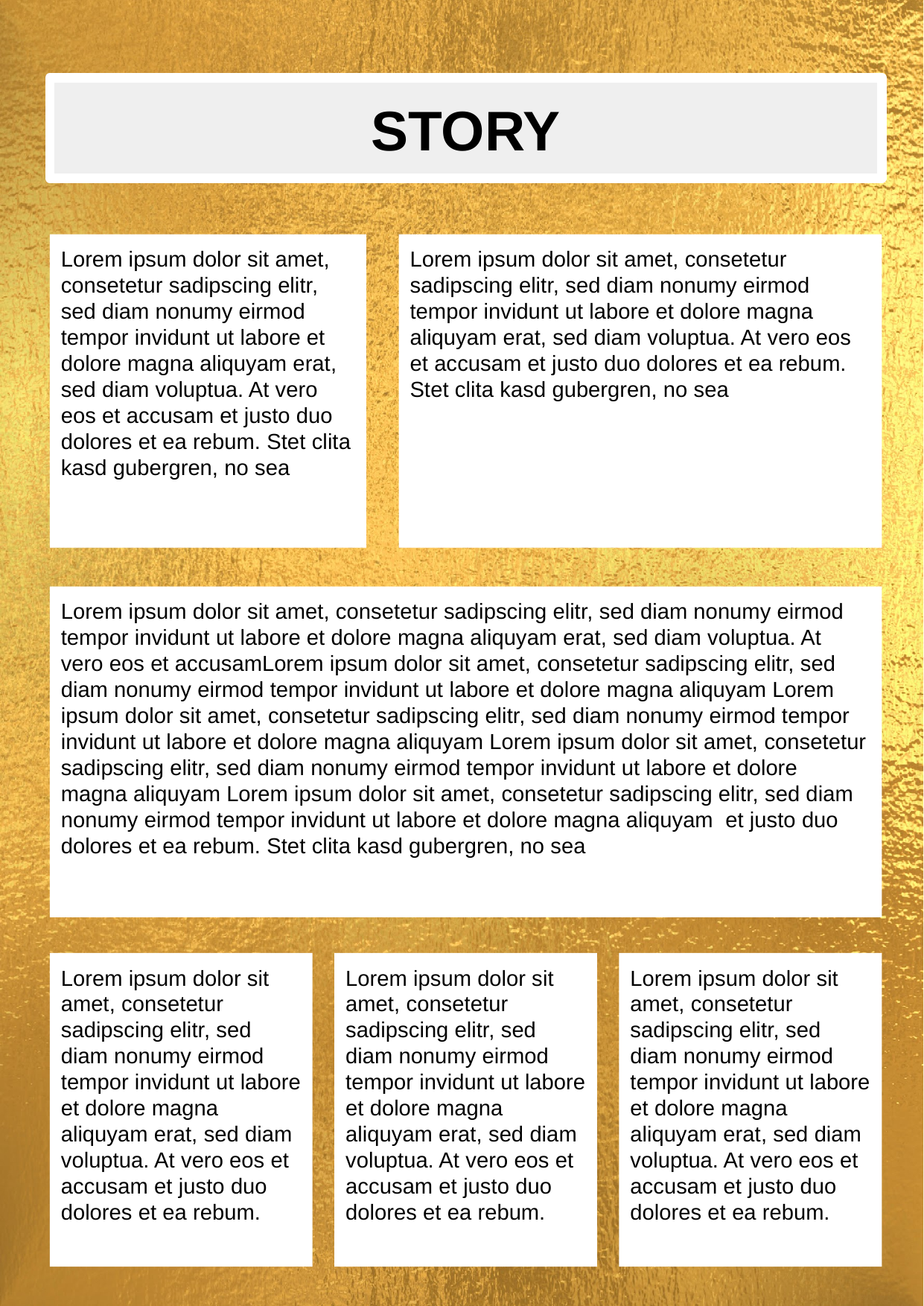

STORY
Lorem ipsum dolor sit amet, consetetur sadipscing elitr, sed diam nonumy eirmod tempor invidunt ut labore et dolore magna aliquyam erat, sed diam voluptua. At vero eos et accusam et justo duo dolores et ea rebum. Stet clita kasd gubergren, no sea
Lorem ipsum dolor sit amet, consetetur sadipscing elitr, sed diam nonumy eirmod tempor invidunt ut labore et dolore magna aliquyam erat, sed diam voluptua. At vero eos et accusam et justo duo dolores et ea rebum. Stet clita kasd gubergren, no sea
Lorem ipsum dolor sit amet, consetetur sadipscing elitr, sed diam nonumy eirmod tempor invidunt ut labore et dolore magna aliquyam erat, sed diam voluptua. At vero eos et accusamLorem ipsum dolor sit amet, consetetur sadipscing elitr, sed diam nonumy eirmod tempor invidunt ut labore et dolore magna aliquyam Lorem ipsum dolor sit amet, consetetur sadipscing elitr, sed diam nonumy eirmod tempor invidunt ut labore et dolore magna aliquyam Lorem ipsum dolor sit amet, consetetur sadipscing elitr, sed diam nonumy eirmod tempor invidunt ut labore et dolore magna aliquyam Lorem ipsum dolor sit amet, consetetur sadipscing elitr, sed diam nonumy eirmod tempor invidunt ut labore et dolore magna aliquyam  et justo duo dolores et ea rebum. Stet clita kasd gubergren, no sea
Lorem ipsum dolor sit amet, consetetur sadipscing elitr, sed diam nonumy eirmod tempor invidunt ut labore et dolore magna aliquyam erat, sed diam voluptua. At vero eos et accusam et justo duo dolores et ea rebum.
Lorem ipsum dolor sit amet, consetetur sadipscing elitr, sed diam nonumy eirmod tempor invidunt ut labore et dolore magna aliquyam erat, sed diam voluptua. At vero eos et accusam et justo duo dolores et ea rebum.
Lorem ipsum dolor sit amet, consetetur sadipscing elitr, sed diam nonumy eirmod tempor invidunt ut labore et dolore magna aliquyam erat, sed diam voluptua. At vero eos et accusam et justo duo dolores et ea rebum.